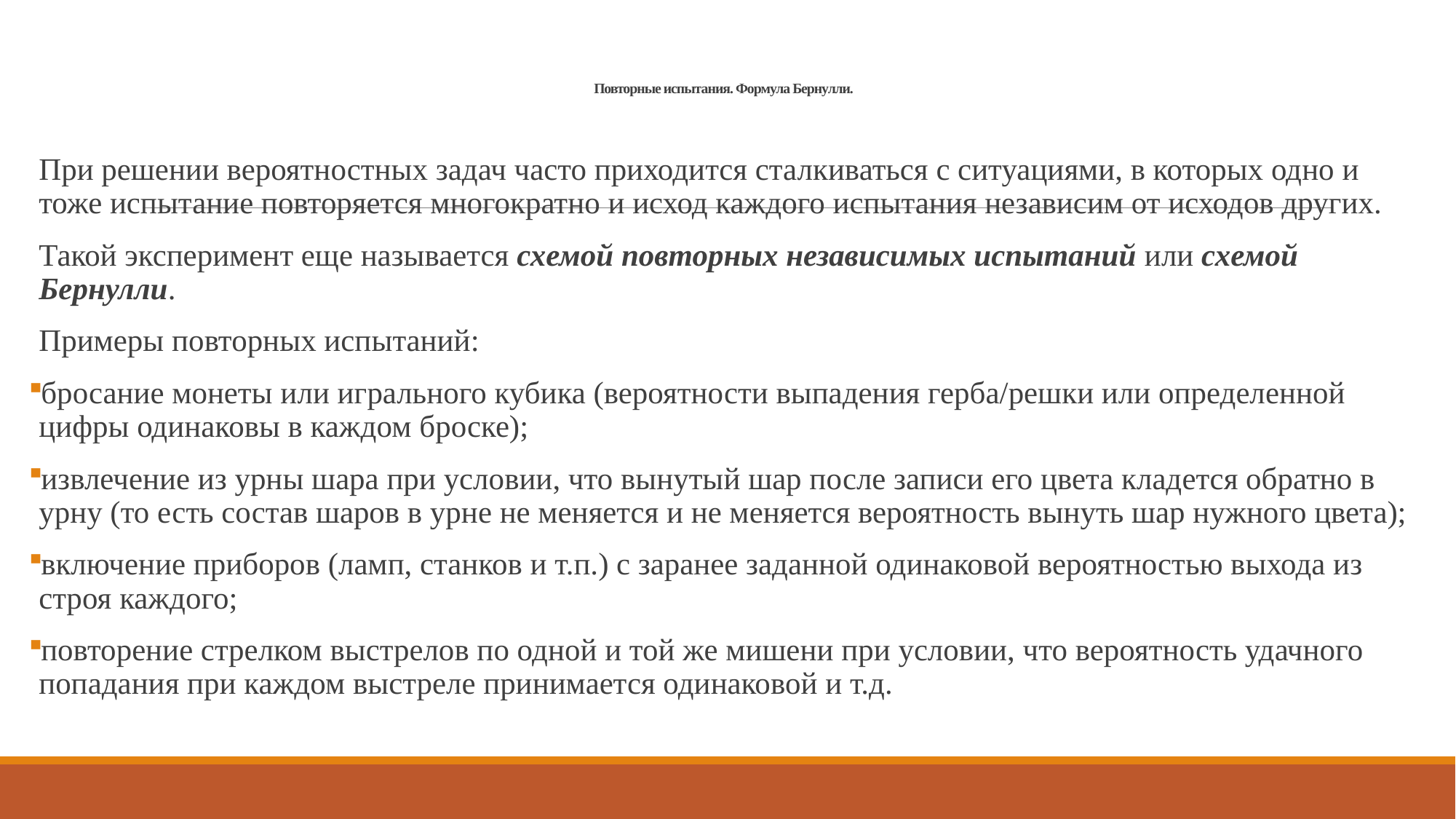

# Повторные испытания. Формула Бернулли.

При решении вероятностных задач часто приходится сталкиваться с ситуациями, в которых одно и тоже испытание повторяется многократно и исход каждого испытания независим от исходов других.
Такой эксперимент еще называется схемой повторных независимых испытаний или схемой Бернулли.
Примеры повторных испытаний:
бросание монеты или игрального кубика (вероятности выпадения герба/решки или определенной цифры одинаковы в каждом броске);
извлечение из урны шара при условии, что вынутый шар после записи его цвета кладется обратно в урну (то есть состав шаров в урне не меняется и не меняется вероятность вынуть шар нужного цвета);
включение приборов (ламп, станков и т.п.) с заранее заданной одинаковой вероятностью выхода из строя каждого;
повторение стрелком выстрелов по одной и той же мишени при условии, что вероятность удачного попадания при каждом выстреле принимается одинаковой и т.д.